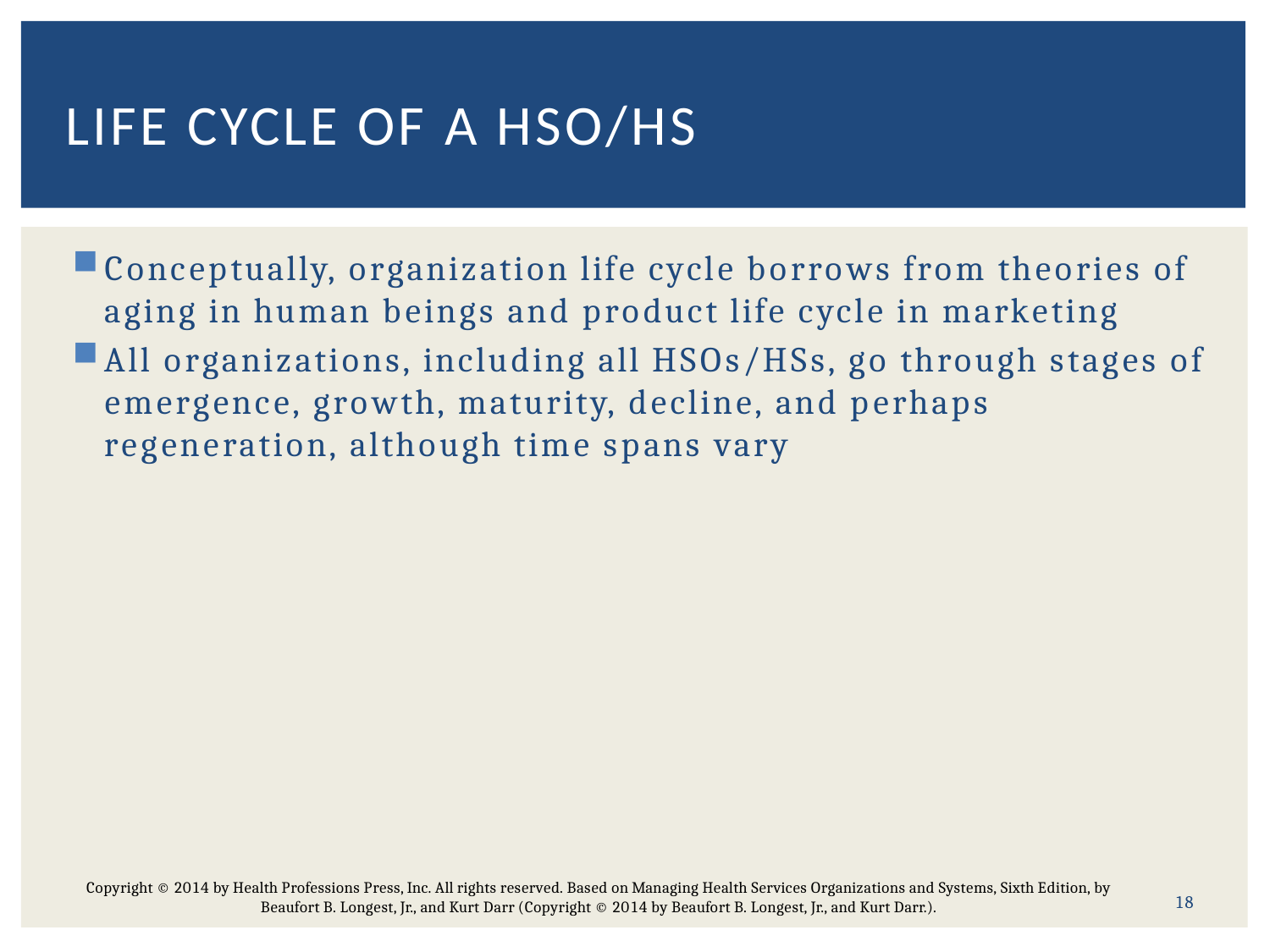

# Life cycle of a hso/hs
Conceptually, organization life cycle borrows from theories of aging in human beings and product life cycle in marketing
All organizations, including all HSOs/HSs, go through stages of emergence, growth, maturity, decline, and perhaps regeneration, although time spans vary
18